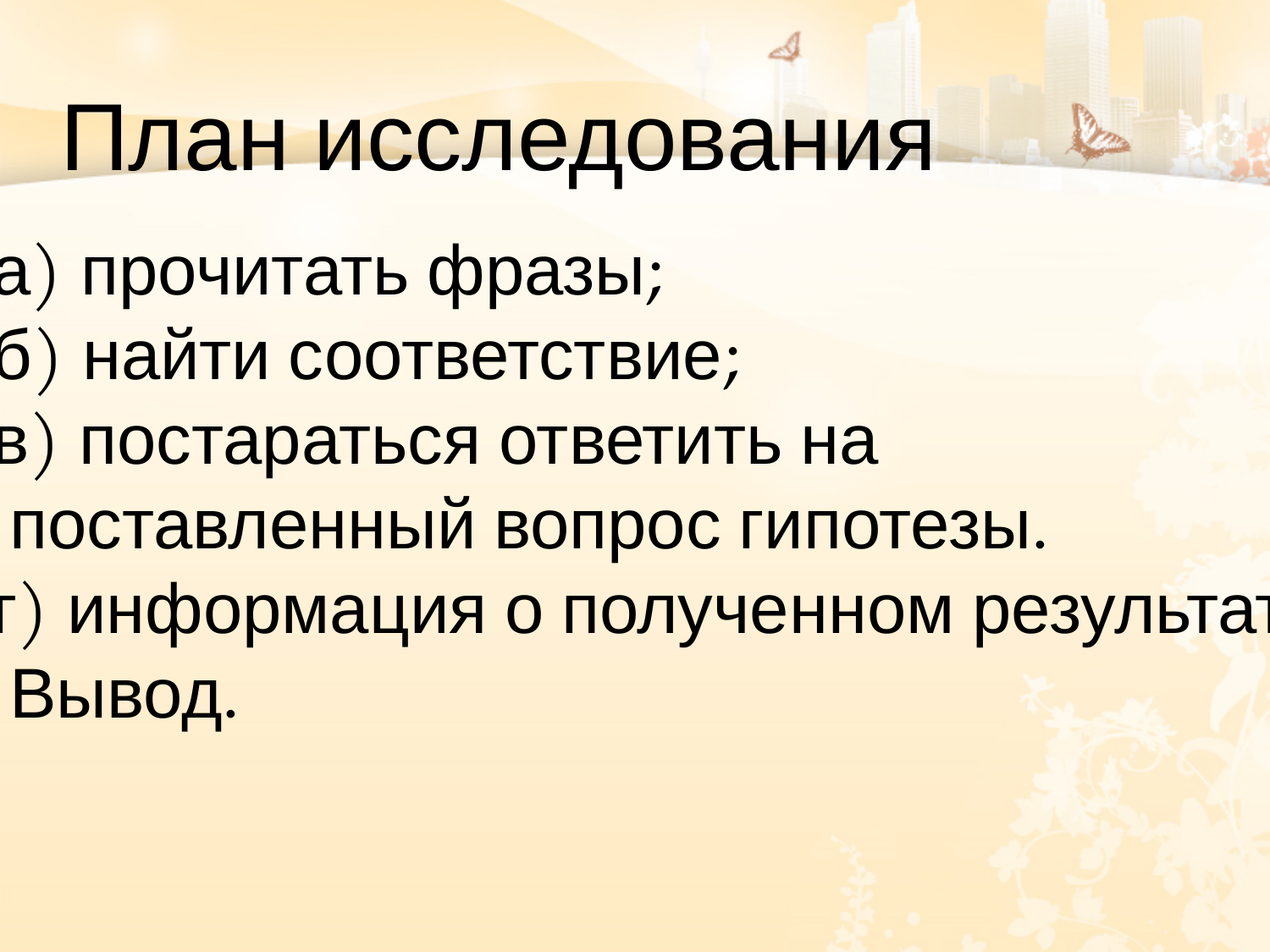

План исследования
а) прочитать фразы;
б) найти соответствие;
в) постараться ответить на
 поставленный вопрос гипотезы.
г) информация о полученном результате.
 Вывод.